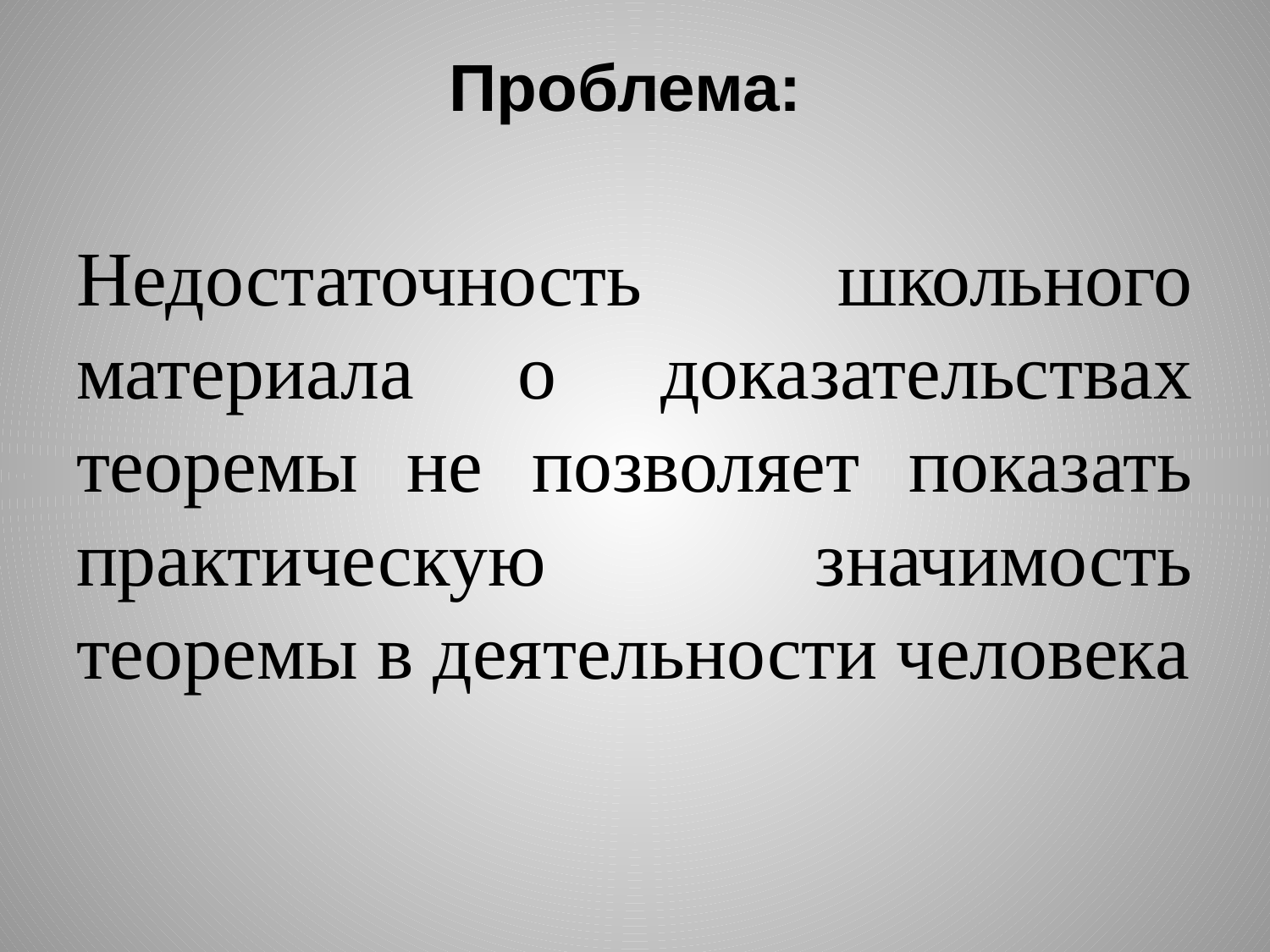

# Проблема:
Недостаточность школьного материала о доказательствах теоремы не позволяет показать практическую значимость теоремы в деятельности человека